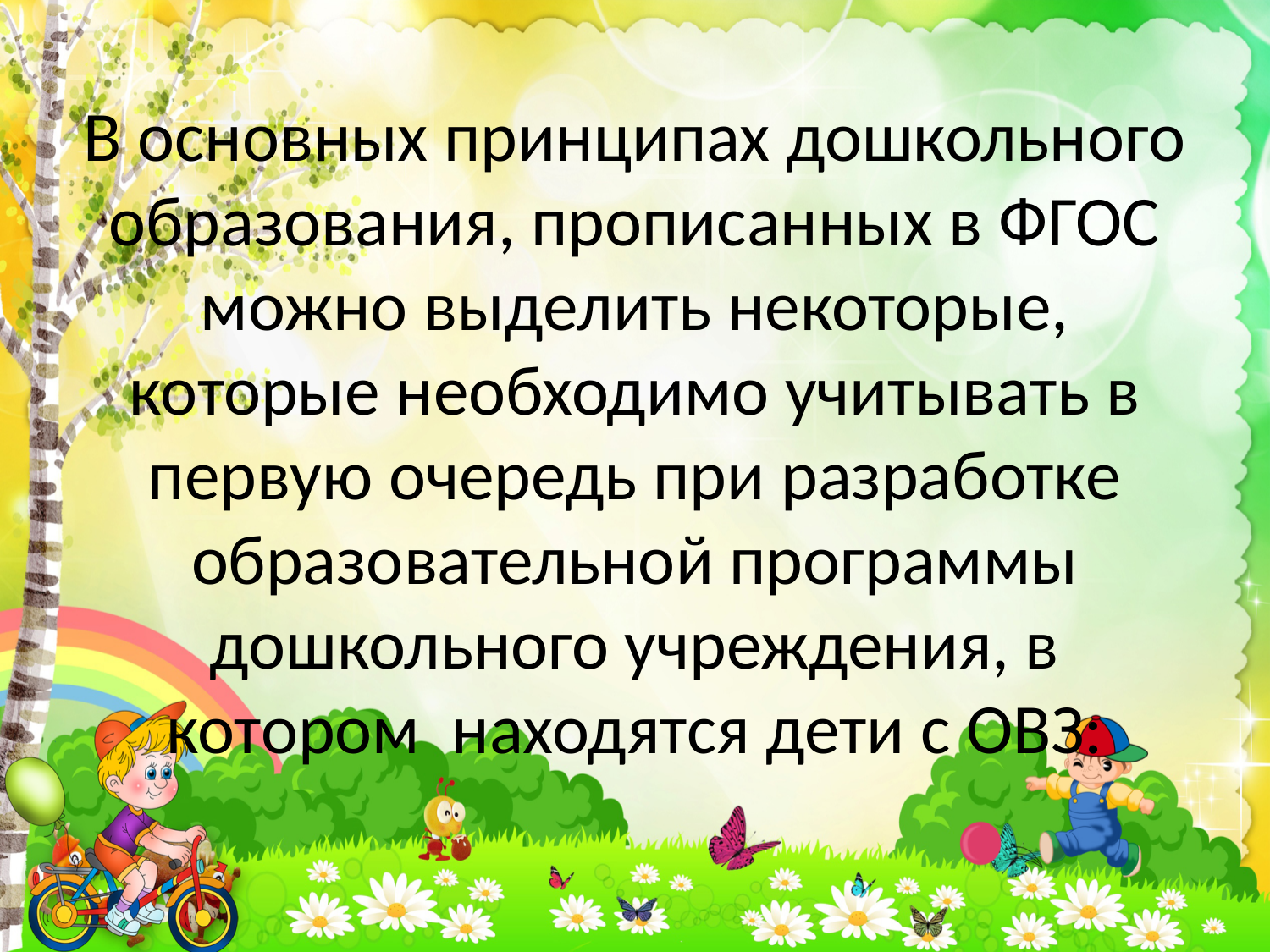

# В основных принципах дошкольного образования, прописанных в ФГОС можно выделить некоторые, которые необходимо учитывать в первую очередь при разработке образовательной программы дошкольного учреждения, в котором  находятся дети с ОВЗ: